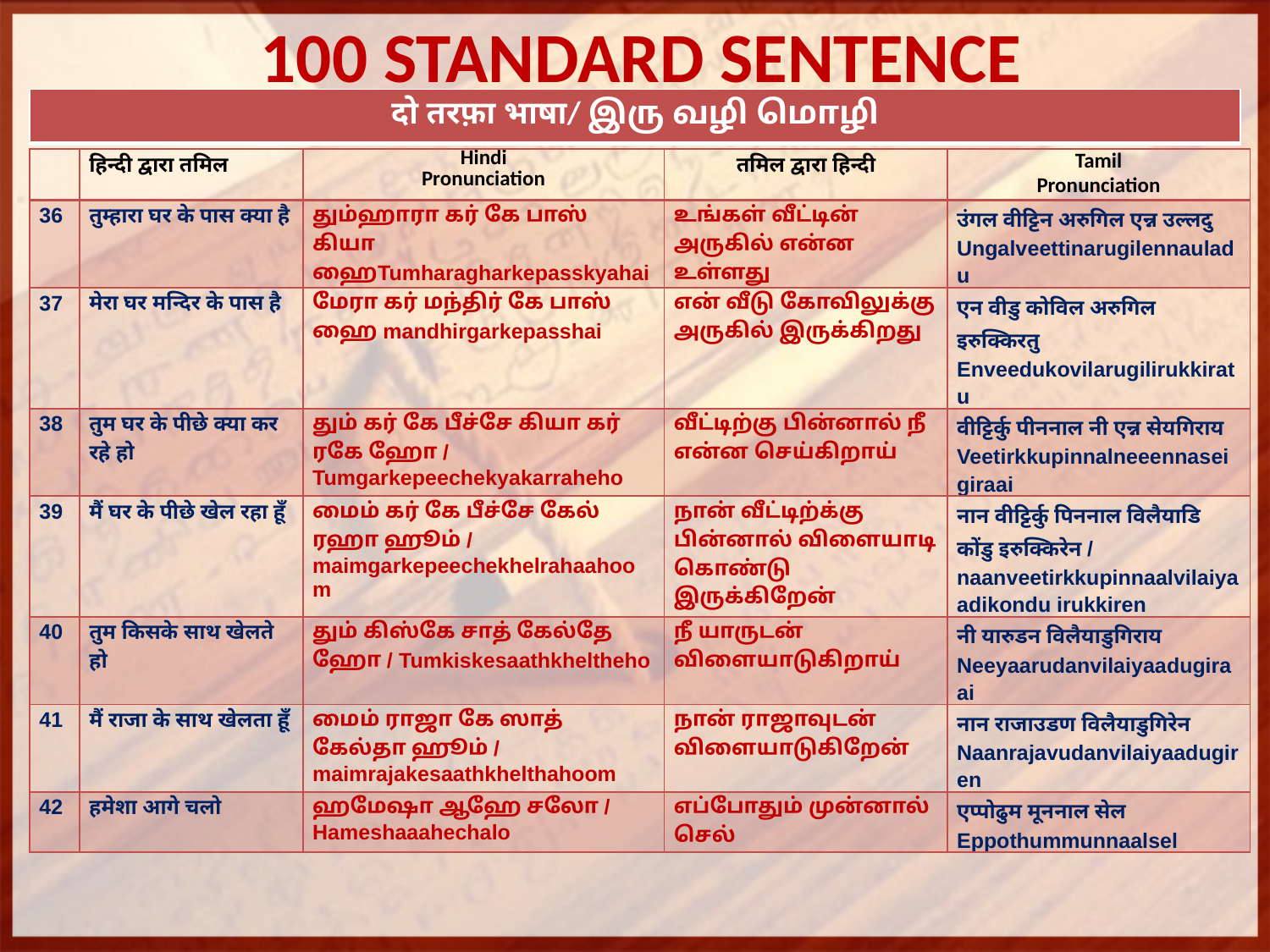

# 100 STANDARD SENTENCE
| दो तरफ़ा भाषा/ இரு வழி மொழி |
| --- |
|  | हिन्दी द्वारा तमिल | Hindi Pronunciation | तमिल द्वारा हिन्दी | Tamil Pronunciation |
| --- | --- | --- | --- | --- |
| 36 | तुम्हारा घर के पास क्या है | தும்ஹாரா கர் கே பாஸ் கியா ஹைTumharagharkepasskyahai | உங்கள் வீட்டின் அருகில் என்ன உள்ளது | उंगल वीट्टिन अरुगिल एन्न उल्लदु Ungalveettinarugilennauladu |
| 37 | मेरा घर मन्दिर के पास है | மேரா கர் மந்திர் கே பாஸ் ஹை mandhirgarkepasshai | என் வீடு கோவிலுக்கு அருகில் இருக்கிறது | एन वीडु कोविल अरुगिल इरुक्किरतु Enveedukovilarugilirukkiratu |
| 38 | तुम घर के पीछे क्या कर रहे हो | தும் கர் கே பீச்சே கியா கர் ரகே ஹோ / Tumgarkepeechekyakarraheho | வீட்டிற்கு பின்னால் நீ என்ன செய்கிறாய் | वीट्टिर्कु पीननाल नी एन्न सेयगिराय Veetirkkupinnalneeennaseigiraai |
| 39 | मैं घर के पीछे खेल रहा हूँ | மைம் கர் கே பீச்சே கேல் ரஹா ஹூம் / maimgarkepeechekhelrahaahoom | நான் வீட்டிற்க்கு பின்னால் விளையாடி கொண்டு இருக்கிறேன் | नान वीट्टिर्कु पिननाल विलैयाडि कोंडु इरुक्किरेन / naanveetirkkupinnaalvilaiyaadikondu irukkiren |
| 40 | तुम किसके साथ खेलते हो | தும் கிஸ்கே சாத் கேல்தே ஹோ / Tumkiskesaathkheltheho | நீ யாருடன் விளையாடுகிறாய் | नी यारुडन विलैयाडुगिराय Neeyaarudanvilaiyaadugiraai |
| 41 | मैं राजा के साथ खेलता हूँ | மைம் ராஜா கே ஸாத் கேல்தா ஹூம் / maimrajakesaathkhelthahoom | நான் ராஜாவுடன் விளையாடுகிறேன் | नान राजाउडण विलैयाडुगिरेन Naanrajavudanvilaiyaadugiren |
| 42 | हमेशा आगे चलो | ஹமேஷா ஆஹே சலோ / Hameshaaahechalo | எப்போதும் முன்னால் செல் | एप्पोढुम मूननाल सेल Eppothummunnaalsel |